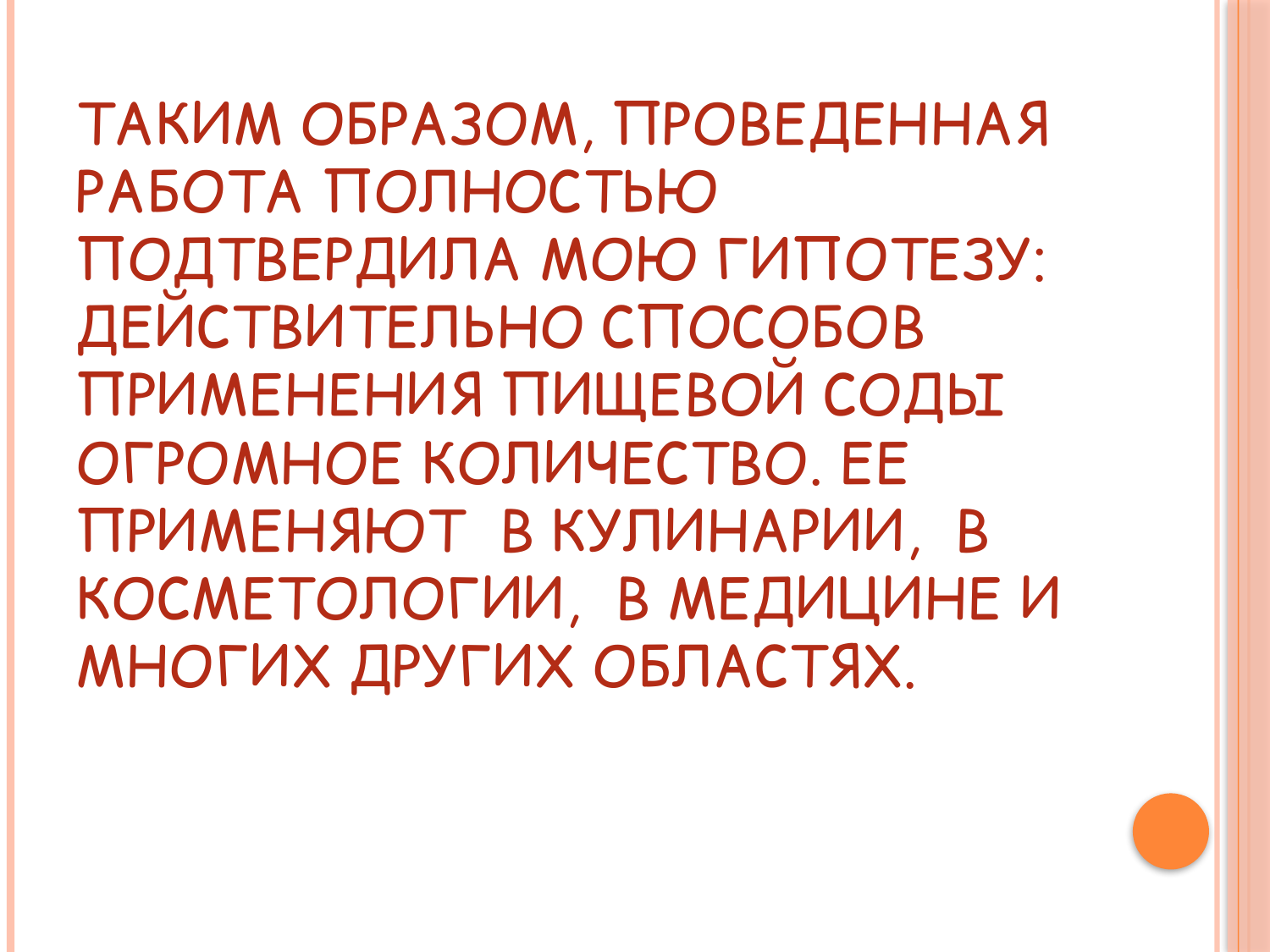

# Таким образом, проведенная работа полностью подтвердила мою гипотезу: действительно способов применения пищевой соды огромное количество. Ее применяют  в кулинарии,  в косметологии,  в медицине и многих других областях.